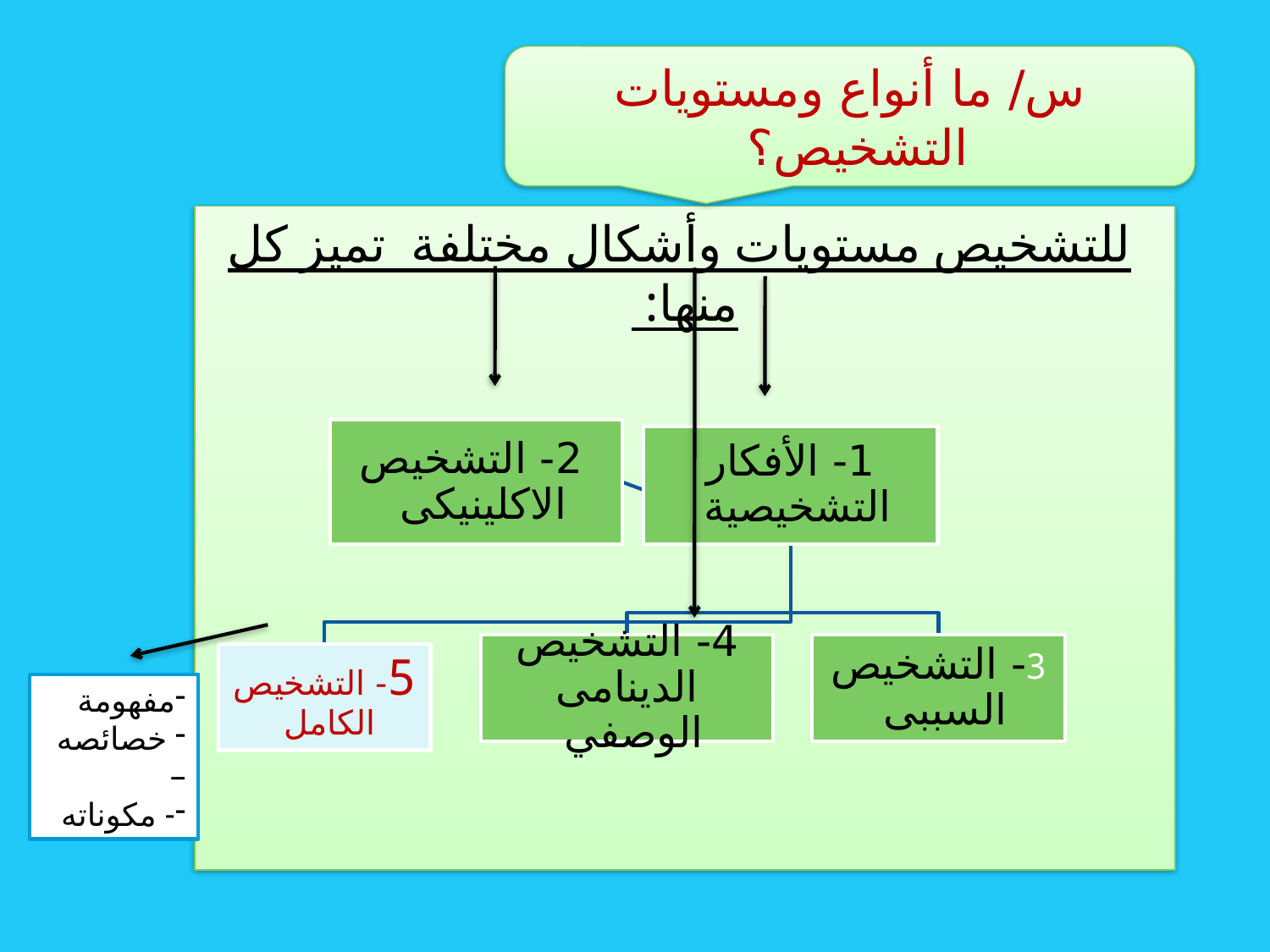

س/ ما أنواع ومستويات التشخيص؟
 للتشخيص مستويات وأشكال مختلفة  تميز كل منها:

1- الأفكار التشخيصية
5- التشخيص الكامل
4- التشخيص الدينامى الوصفي
3- التشخيص السببى
 2- التشخيص الاكلينيكى
مفهومة
 خصائصه –
- مكوناته